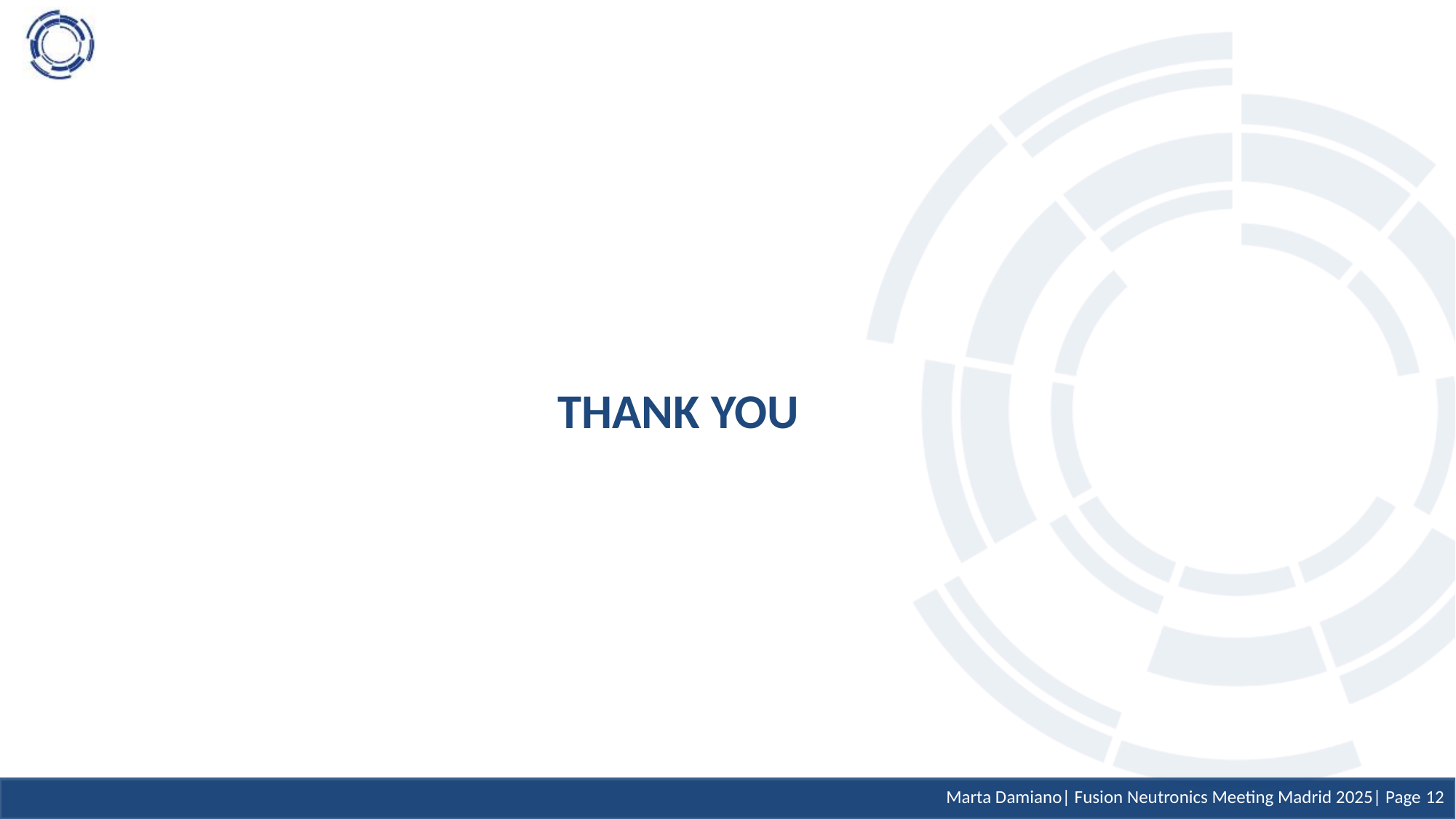

THANK YOU
Marta Damiano| Fusion Neutronics Meeting Madrid 2025| Page 12